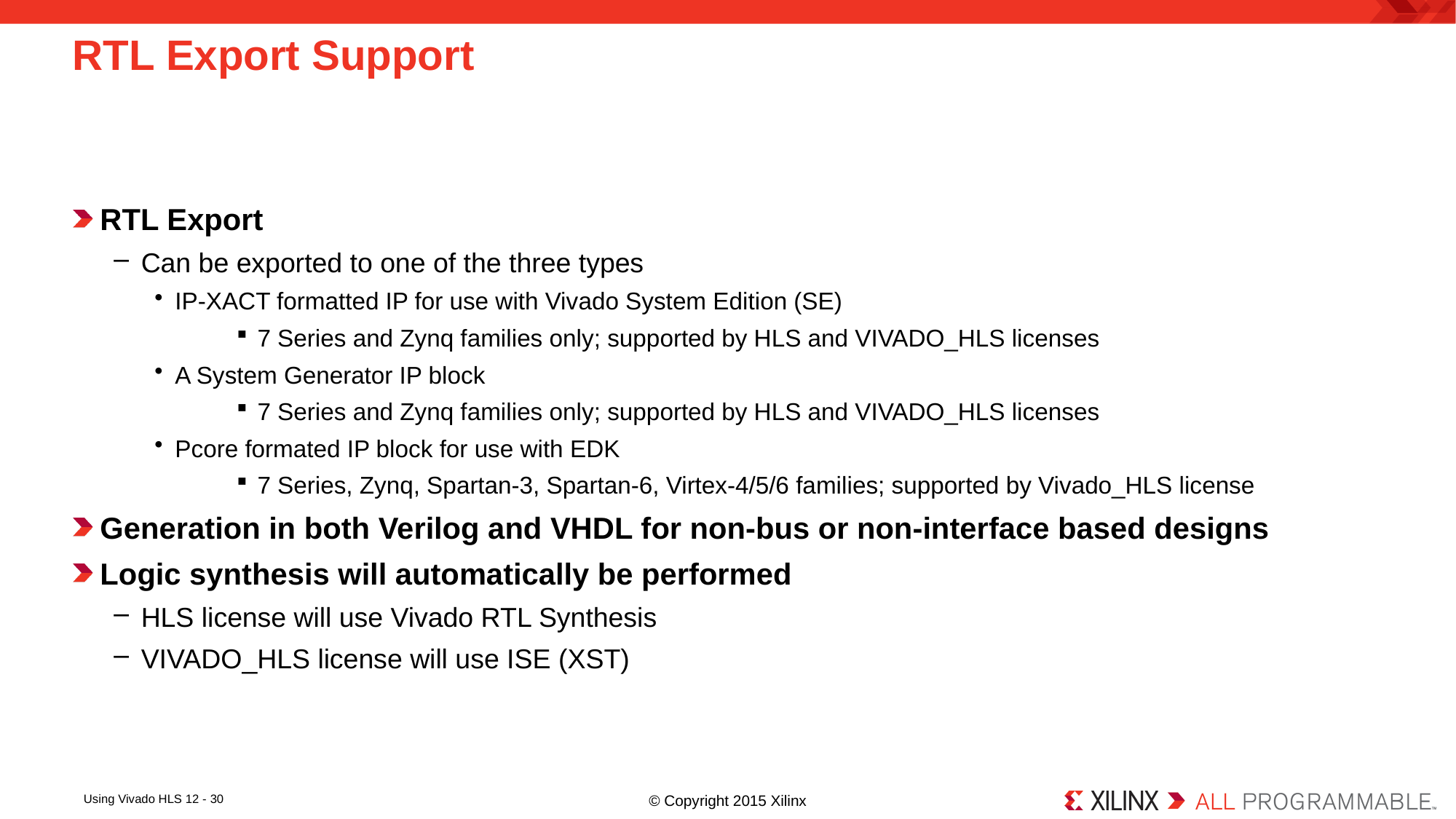

# RTL Export Support
RTL Export
Can be exported to one of the three types
IP-XACT formatted IP for use with Vivado System Edition (SE)
7 Series and Zynq families only; supported by HLS and VIVADO_HLS licenses
A System Generator IP block
7 Series and Zynq families only; supported by HLS and VIVADO_HLS licenses
Pcore formated IP block for use with EDK
7 Series, Zynq, Spartan-3, Spartan-6, Virtex-4/5/6 families; supported by Vivado_HLS license
Generation in both Verilog and VHDL for non-bus or non-interface based designs
Logic synthesis will automatically be performed
HLS license will use Vivado RTL Synthesis
VIVADO_HLS license will use ISE (XST)
12- 30
Using Vivado HLS 12 - 30
© Copyright 2015 Xilinx